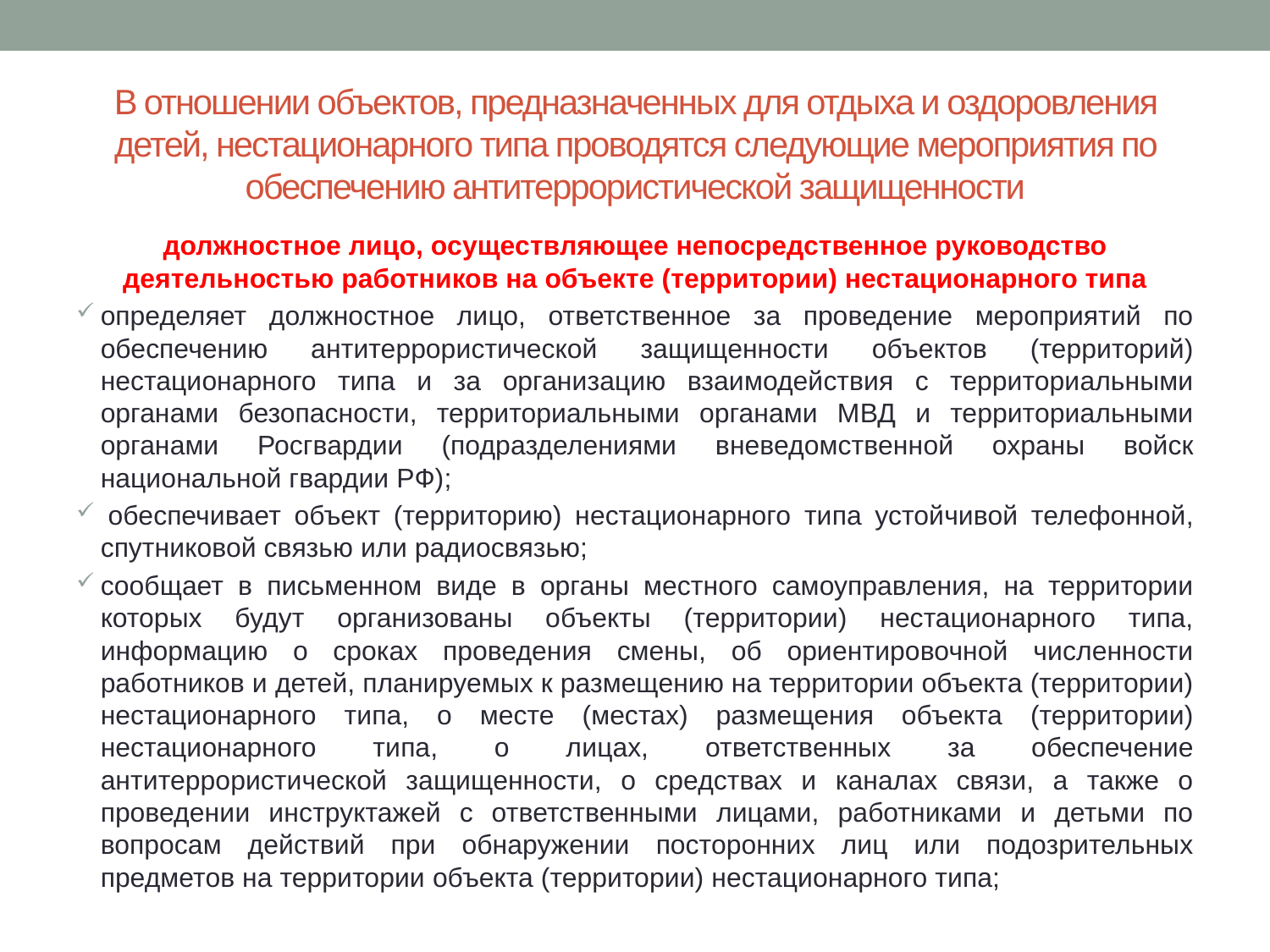

# В отношении объектов, предназначенных для отдыха и оздоровления детей, нестационарного типа проводятся следующие мероприятия по обеспечению антитеррористической защищенности
должностное лицо, осуществляющее непосредственное руководство деятельностью работников на объекте (территории) нестационарного типа
определяет должностное лицо, ответственное за проведение мероприятий по обеспечению антитеррористической защищенности объектов (территорий) нестационарного типа и за организацию взаимодействия с территориальными органами безопасности, территориальными органами МВД и территориальными органами Росгвардии (подразделениями вневедомственной охраны войск национальной гвардии РФ);
 обеспечивает объект (территорию) нестационарного типа устойчивой телефонной, спутниковой связью или радиосвязью;
сообщает в письменном виде в органы местного самоуправления, на территории которых будут организованы объекты (территории) нестационарного типа, информацию о сроках проведения смены, об ориентировочной численности работников и детей, планируемых к размещению на территории объекта (территории) нестационарного типа, о месте (местах) размещения объекта (территории) нестационарного типа, о лицах, ответственных за обеспечение антитеррористической защищенности, о средствах и каналах связи, а также о проведении инструктажей с ответственными лицами, работниками и детьми по вопросам действий при обнаружении посторонних лиц или подозрительных предметов на территории объекта (территории) нестационарного типа;